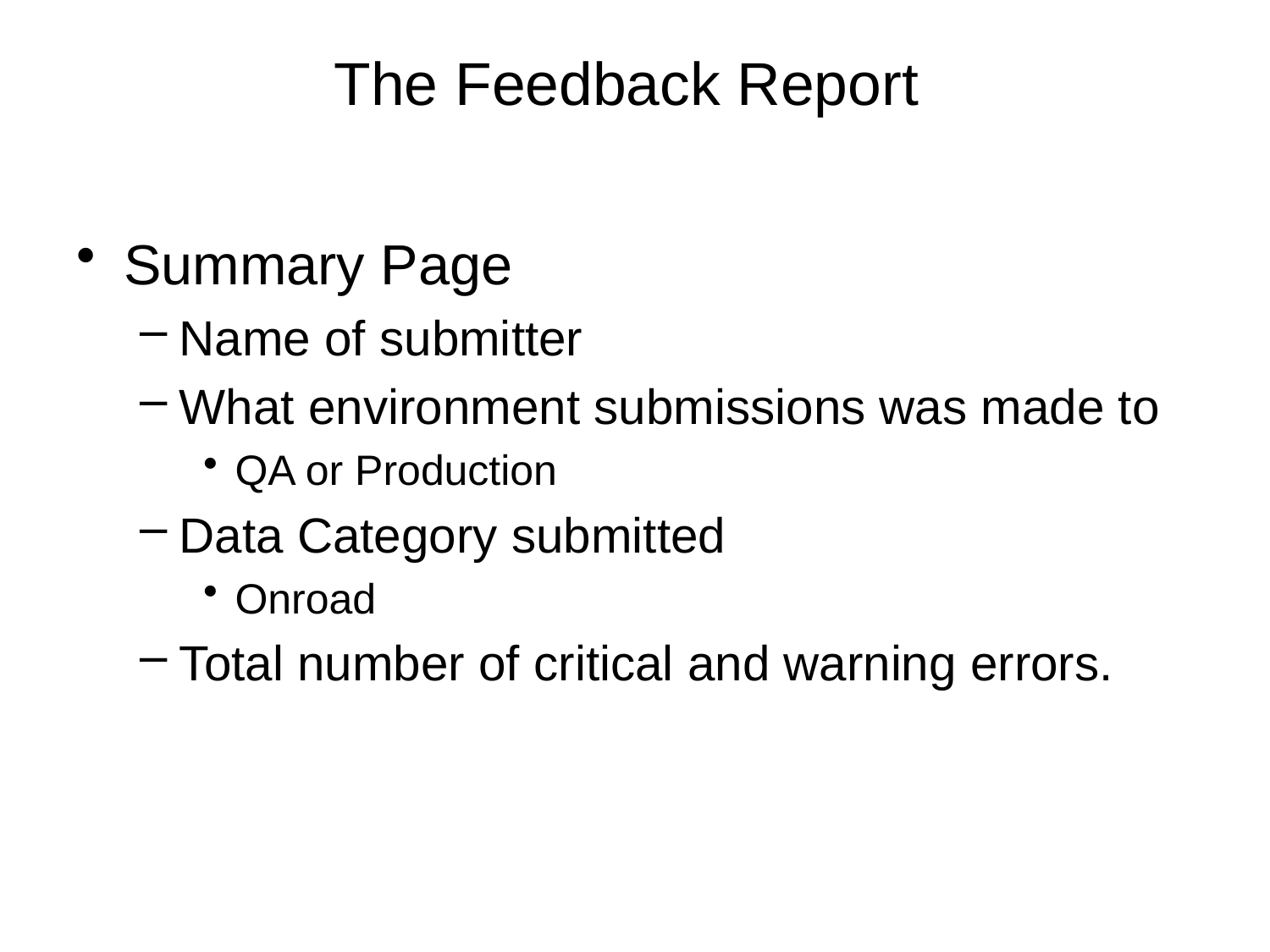

# The Feedback Report
Summary Page
Name of submitter
What environment submissions was made to
QA or Production
Data Category submitted
Onroad
Total number of critical and warning errors.